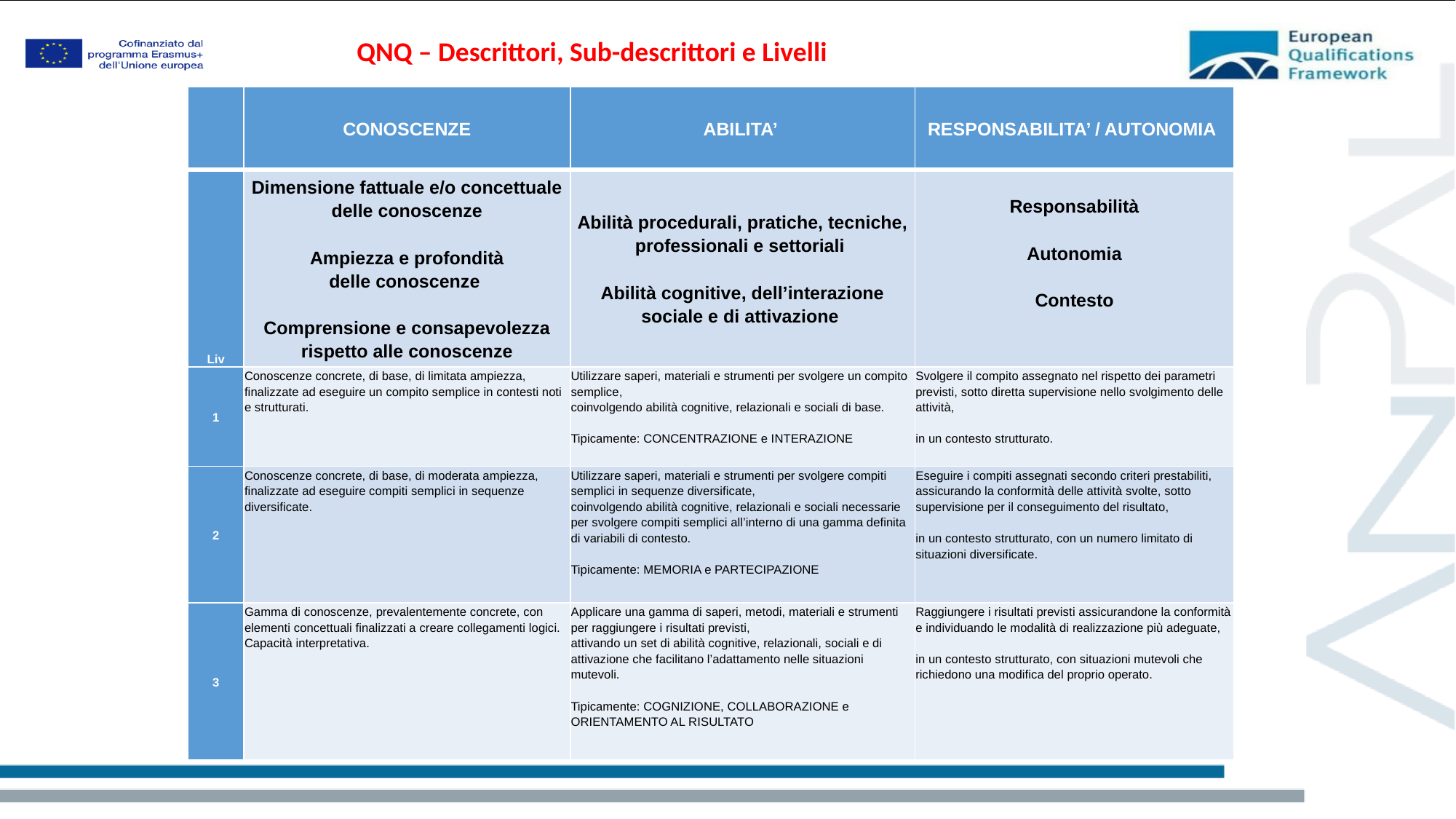

QNQ – Descrittori, Sub-descrittori e Livelli
|  | CONOSCENZE | ABILITA’ | RESPONSABILITA’ / AUTONOMIA |
| --- | --- | --- | --- |
| Liv | Dimensione fattuale e/o concettuale delle conoscenze   Ampiezza e profondità delle conoscenze   Comprensione e consapevolezza rispetto alle conoscenze | Abilità procedurali, pratiche, tecniche, professionali e settoriali   Abilità cognitive, dell’interazione sociale e di attivazione | Responsabilità   Autonomia   Contesto |
| 1 | Conoscenze concrete, di base, di limitata ampiezza, finalizzate ad eseguire un compito semplice in contesti noti e strutturati. | Utilizzare saperi, materiali e strumenti per svolgere un compito semplice, coinvolgendo abilità cognitive, relazionali e sociali di base.   Tipicamente: CONCENTRAZIONE e INTERAZIONE | Svolgere il compito assegnato nel rispetto dei parametri previsti, sotto diretta supervisione nello svolgimento delle attività,   in un contesto strutturato. |
| 2 | Conoscenze concrete, di base, di moderata ampiezza, finalizzate ad eseguire compiti semplici in sequenze diversificate. | Utilizzare saperi, materiali e strumenti per svolgere compiti semplici in sequenze diversificate, coinvolgendo abilità cognitive, relazionali e sociali necessarie per svolgere compiti semplici all’interno di una gamma definita di variabili di contesto.   Tipicamente: MEMORIA e PARTECIPAZIONE | Eseguire i compiti assegnati secondo criteri prestabiliti, assicurando la conformità delle attività svolte, sotto supervisione per il conseguimento del risultato,   in un contesto strutturato, con un numero limitato di situazioni diversificate. |
| 3 | Gamma di conoscenze, prevalentemente concrete, con elementi concettuali finalizzati a creare collegamenti logici. Capacità interpretativa. | Applicare una gamma di saperi, metodi, materiali e strumenti per raggiungere i risultati previsti, attivando un set di abilità cognitive, relazionali, sociali e di attivazione che facilitano l’adattamento nelle situazioni mutevoli.   Tipicamente: COGNIZIONE, COLLABORAZIONE e ORIENTAMENTO AL RISULTATO | Raggiungere i risultati previsti assicurandone la conformità e individuando le modalità di realizzazione più adeguate,   in un contesto strutturato, con situazioni mutevoli che richiedono una modifica del proprio operato. |